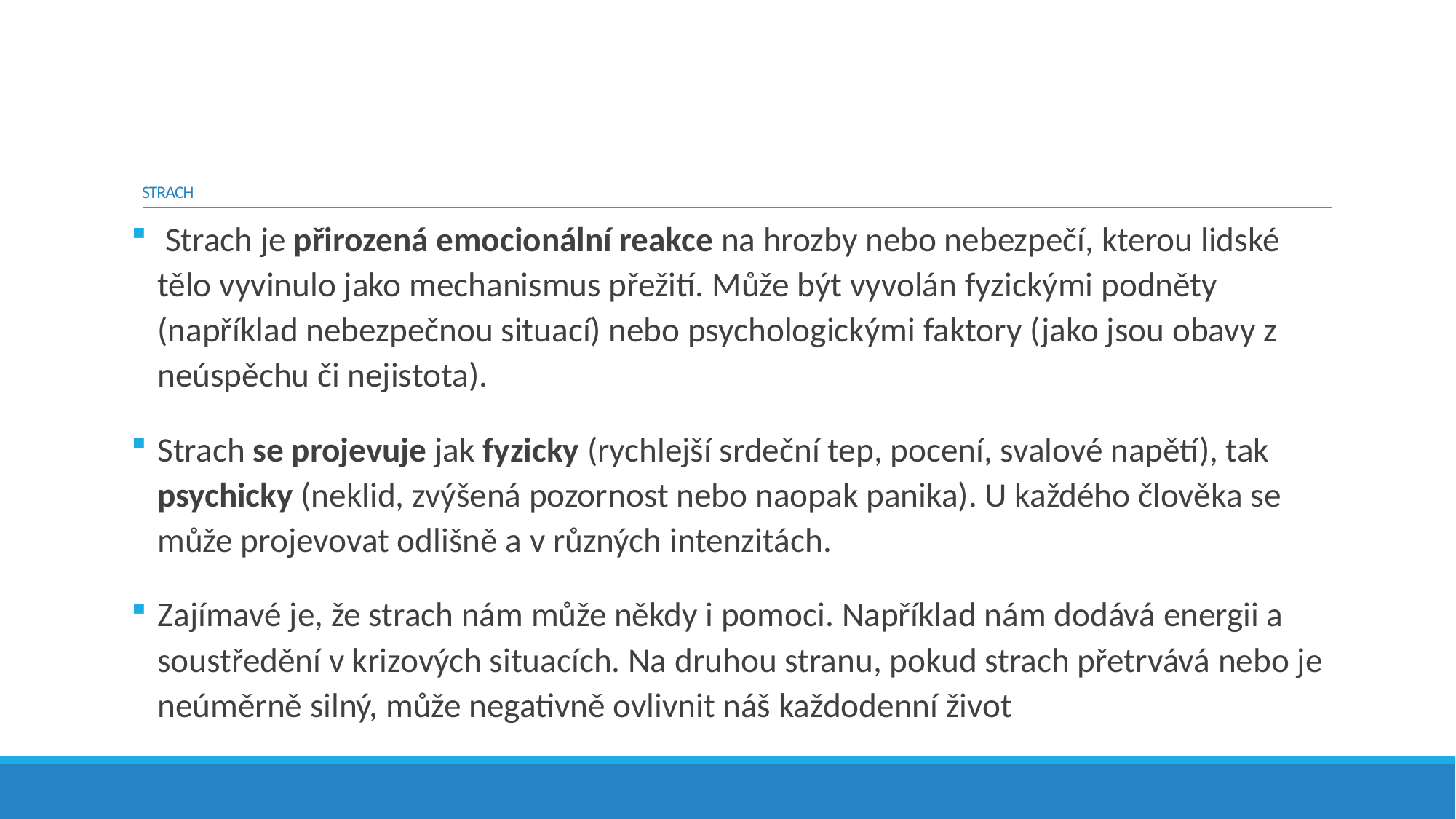

# STRACH
 Strach je přirozená emocionální reakce na hrozby nebo nebezpečí, kterou lidské tělo vyvinulo jako mechanismus přežití. Může být vyvolán fyzickými podněty (například nebezpečnou situací) nebo psychologickými faktory (jako jsou obavy z neúspěchu či nejistota).
Strach se projevuje jak fyzicky (rychlejší srdeční tep, pocení, svalové napětí), tak psychicky (neklid, zvýšená pozornost nebo naopak panika). U každého člověka se může projevovat odlišně a v různých intenzitách.
Zajímavé je, že strach nám může někdy i pomoci. Například nám dodává energii a soustředění v krizových situacích. Na druhou stranu, pokud strach přetrvává nebo je neúměrně silný, může negativně ovlivnit náš každodenní život